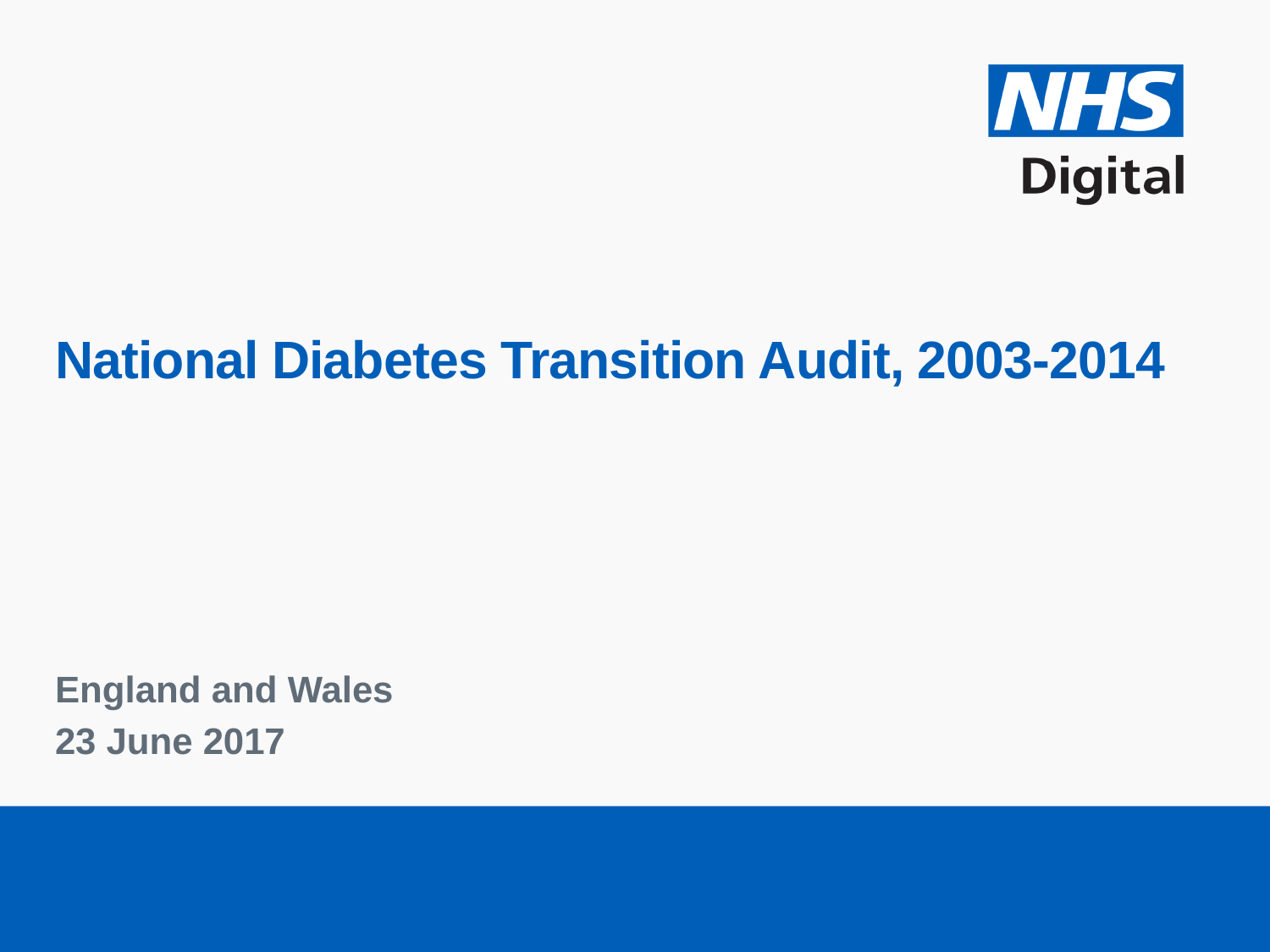

National Diabetes Transition Audit, 2003-2014

England and Wales
23 June 2017